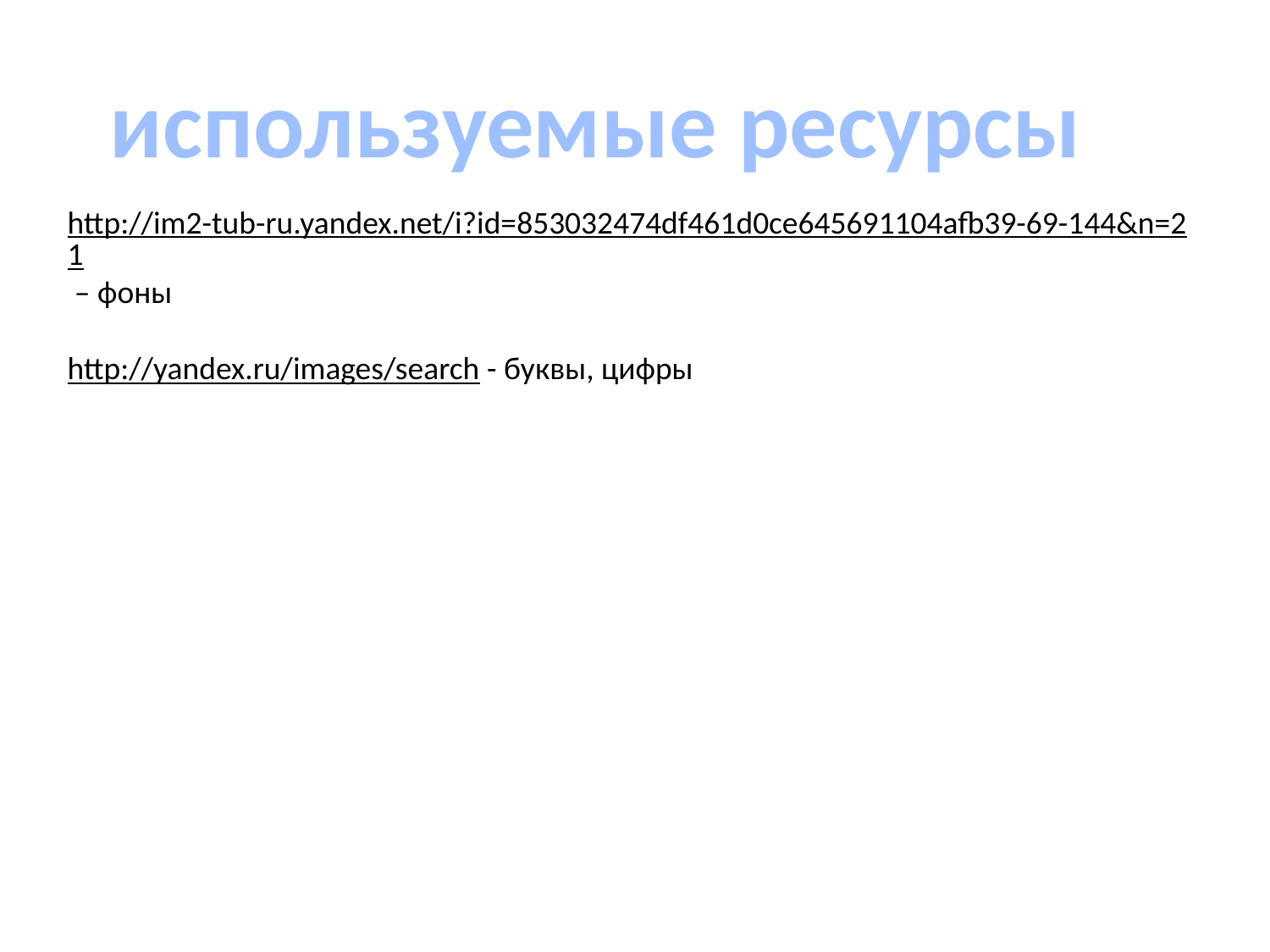

используемые ресурсы
http://im2-tub-ru.yandex.net/i?id=853032474df461d0ce645691104afb39-69-144&n=21 – фоны

http://yandex.ru/images/search - буквы, цифры